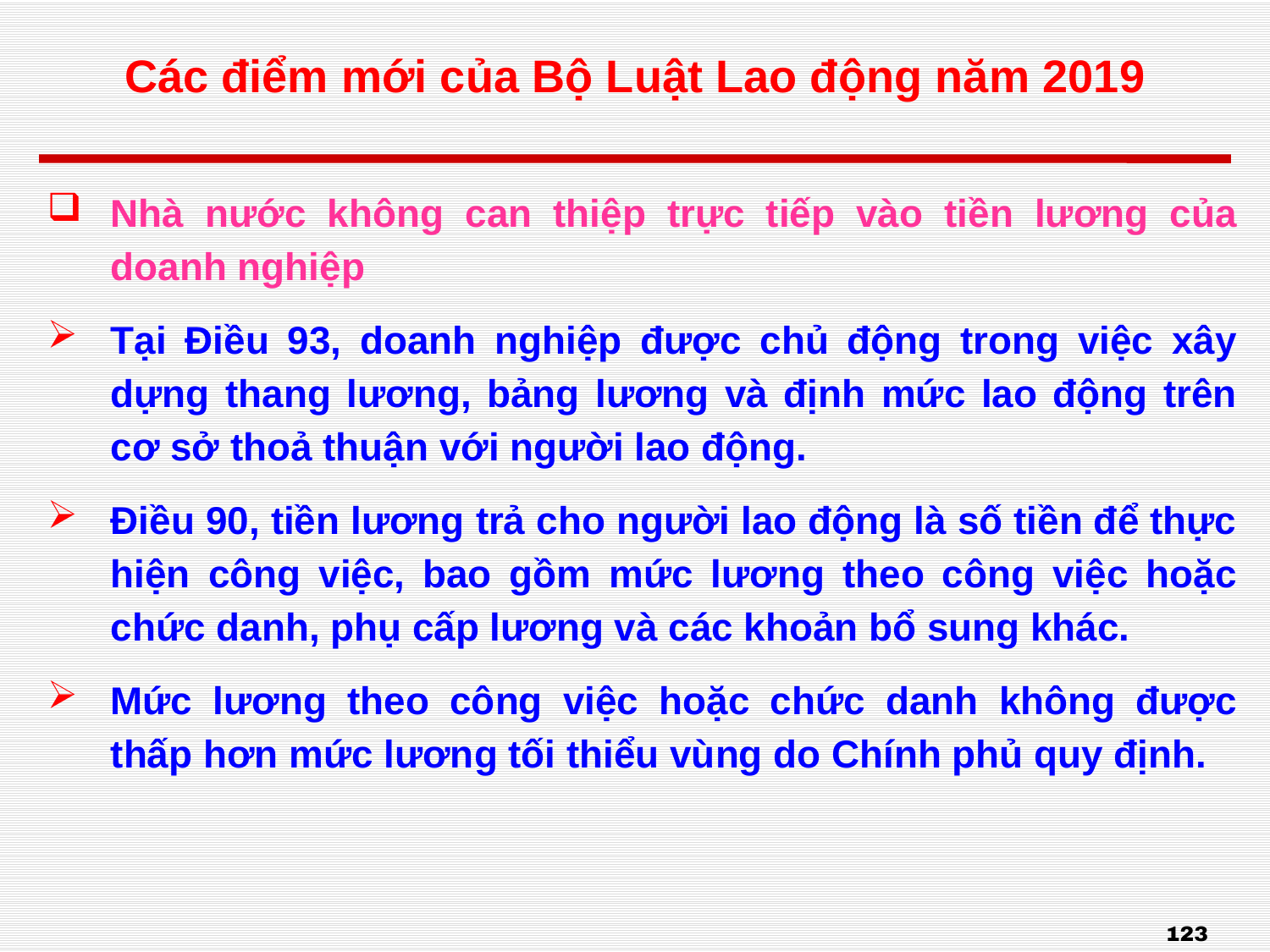

# Các điểm mới của Bộ Luật Lao động năm 2019
Nhà nước không can thiệp trực tiếp vào tiền lương của doanh nghiệp
Tại Điều 93, doanh nghiệp được chủ động trong việc xây dựng thang lương, bảng lương và định mức lao động trên cơ sở thoả thuận với người lao động.
Điều 90, tiền lương trả cho người lao động là số tiền để thực hiện công việc, bao gồm mức lương theo công việc hoặc chức danh, phụ cấp lương và các khoản bổ sung khác.
Mức lương theo công việc hoặc chức danh không được thấp hơn mức lương tối thiểu vùng do Chính phủ quy định.